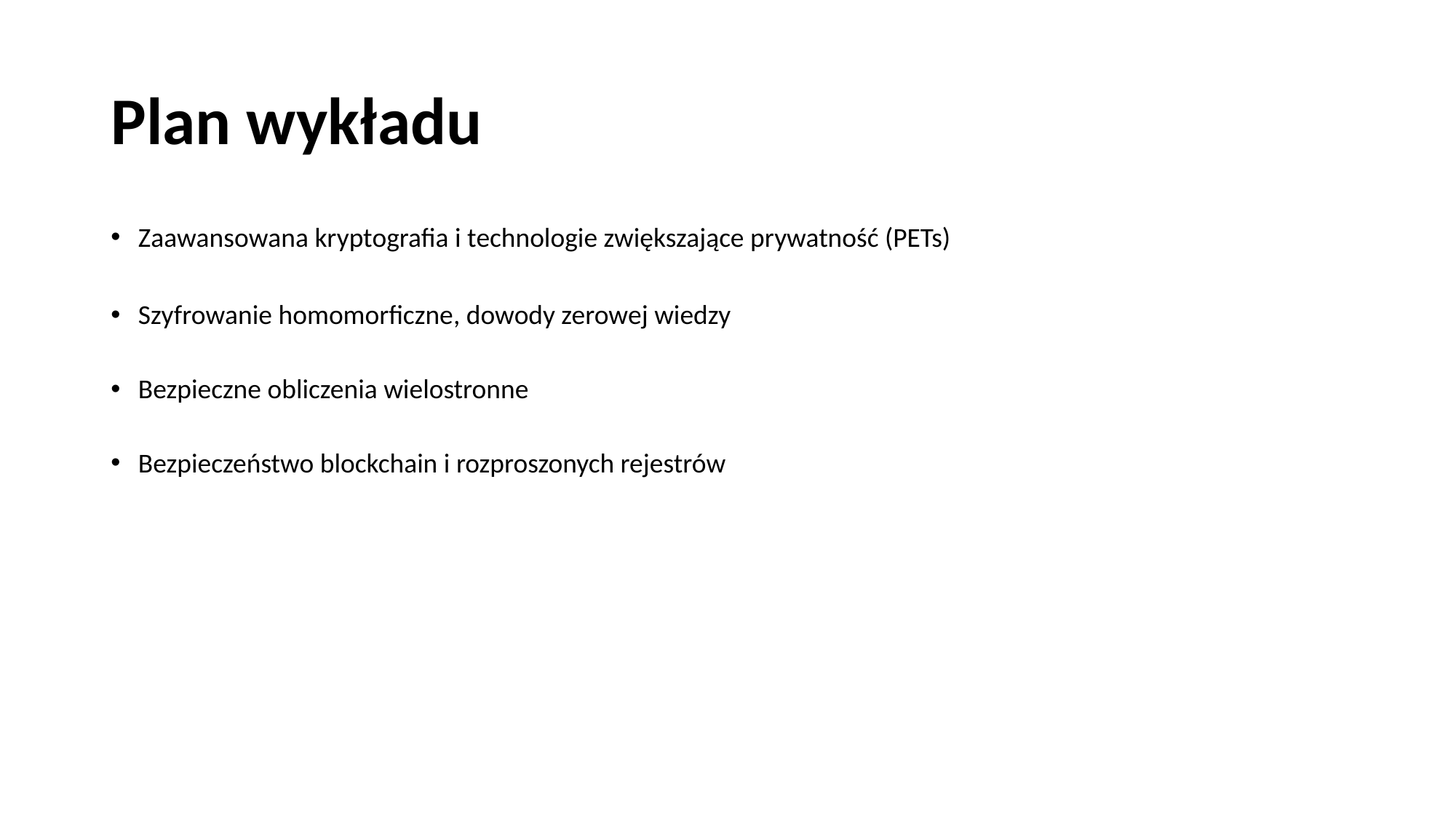

# Plan wykładu
Zaawansowana kryptografia i technologie zwiększające prywatność (PETs)
Szyfrowanie homomorficzne, dowody zerowej wiedzy
Bezpieczne obliczenia wielostronne
Bezpieczeństwo blockchain i rozproszonych rejestrów